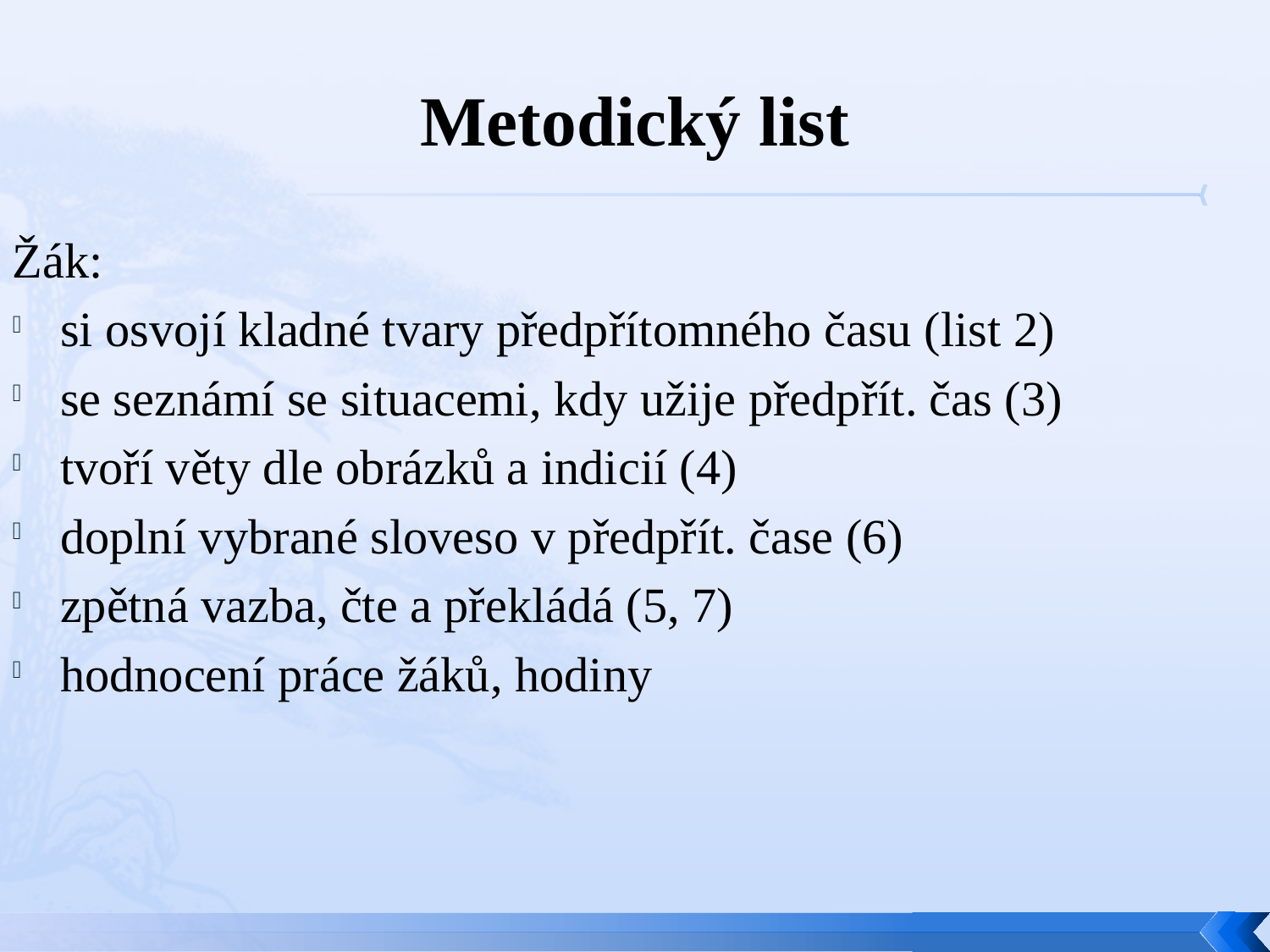

# Metodický list
Žák:
si osvojí kladné tvary předpřítomného času (list 2)
se seznámí se situacemi, kdy užije předpřít. čas (3)
tvoří věty dle obrázků a indicií (4)
doplní vybrané sloveso v předpřít. čase (6)
zpětná vazba, čte a překládá (5, 7)
hodnocení práce žáků, hodiny